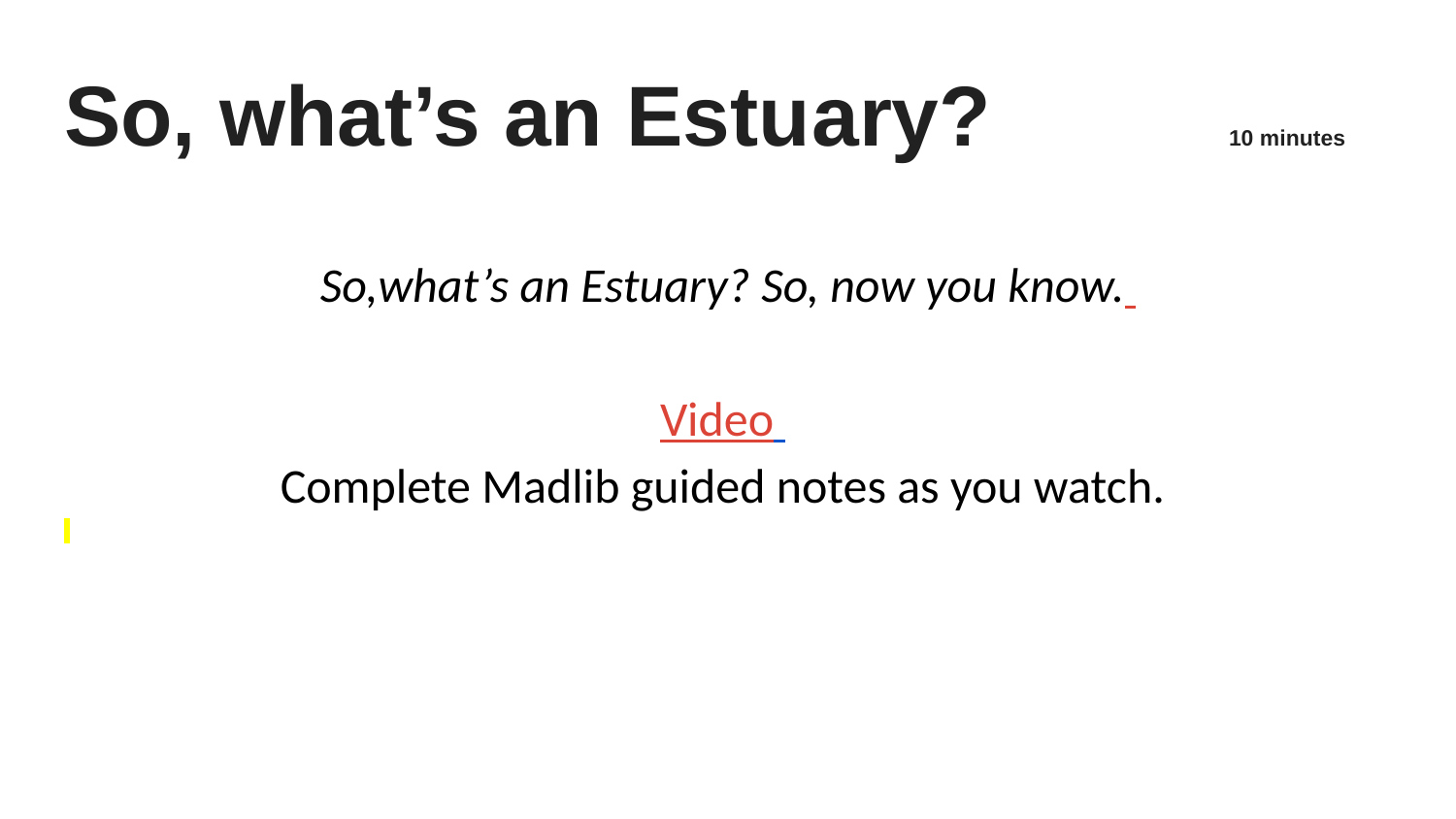

# So, what’s an Estuary?		10 minutes
So,what’s an Estuary? So, now you know.

Video
Complete Madlib guided notes as you watch.